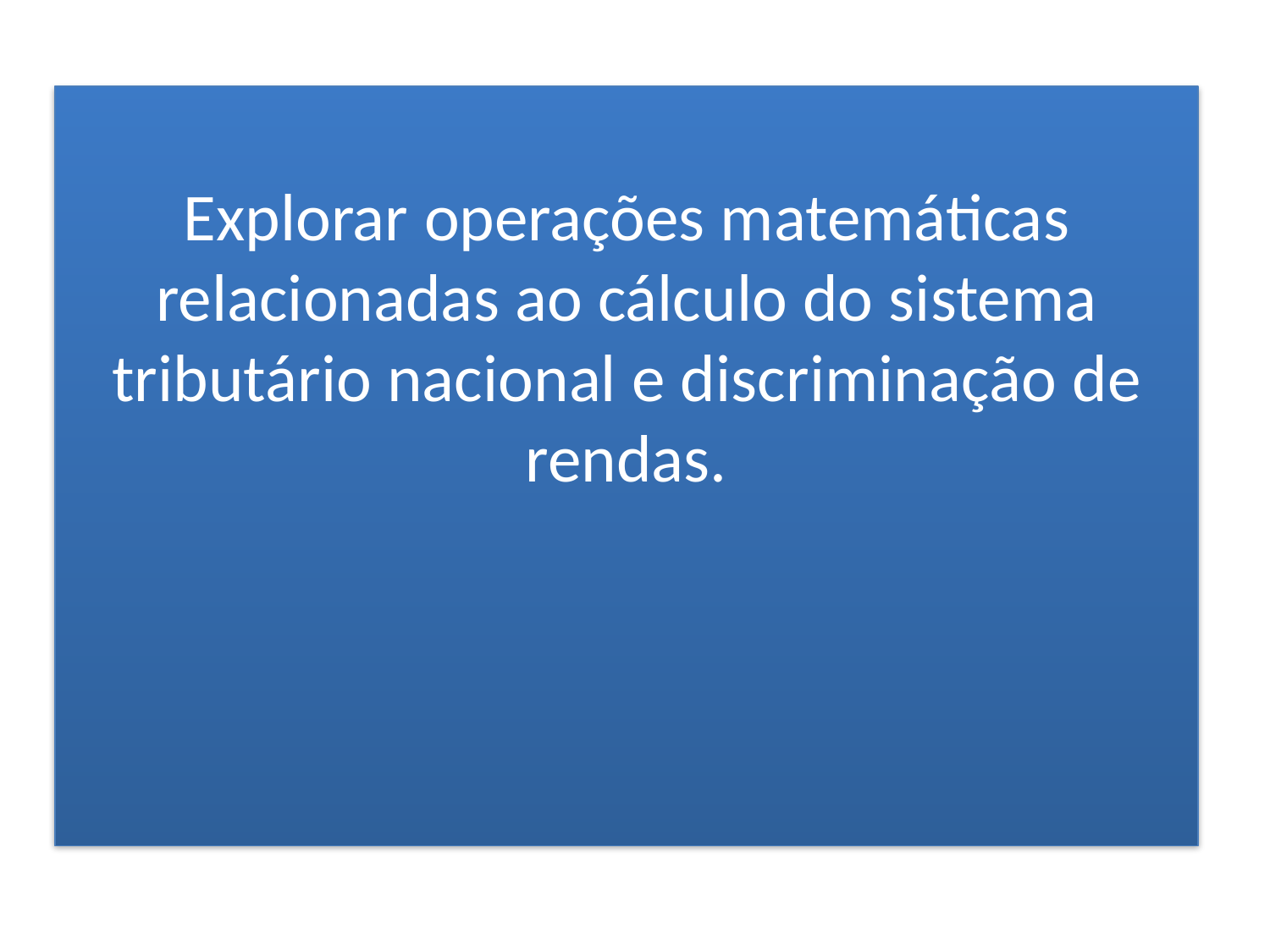

Explorar operações matemáticas relacionadas ao cálculo do sistema tributário nacional e discriminação de rendas.